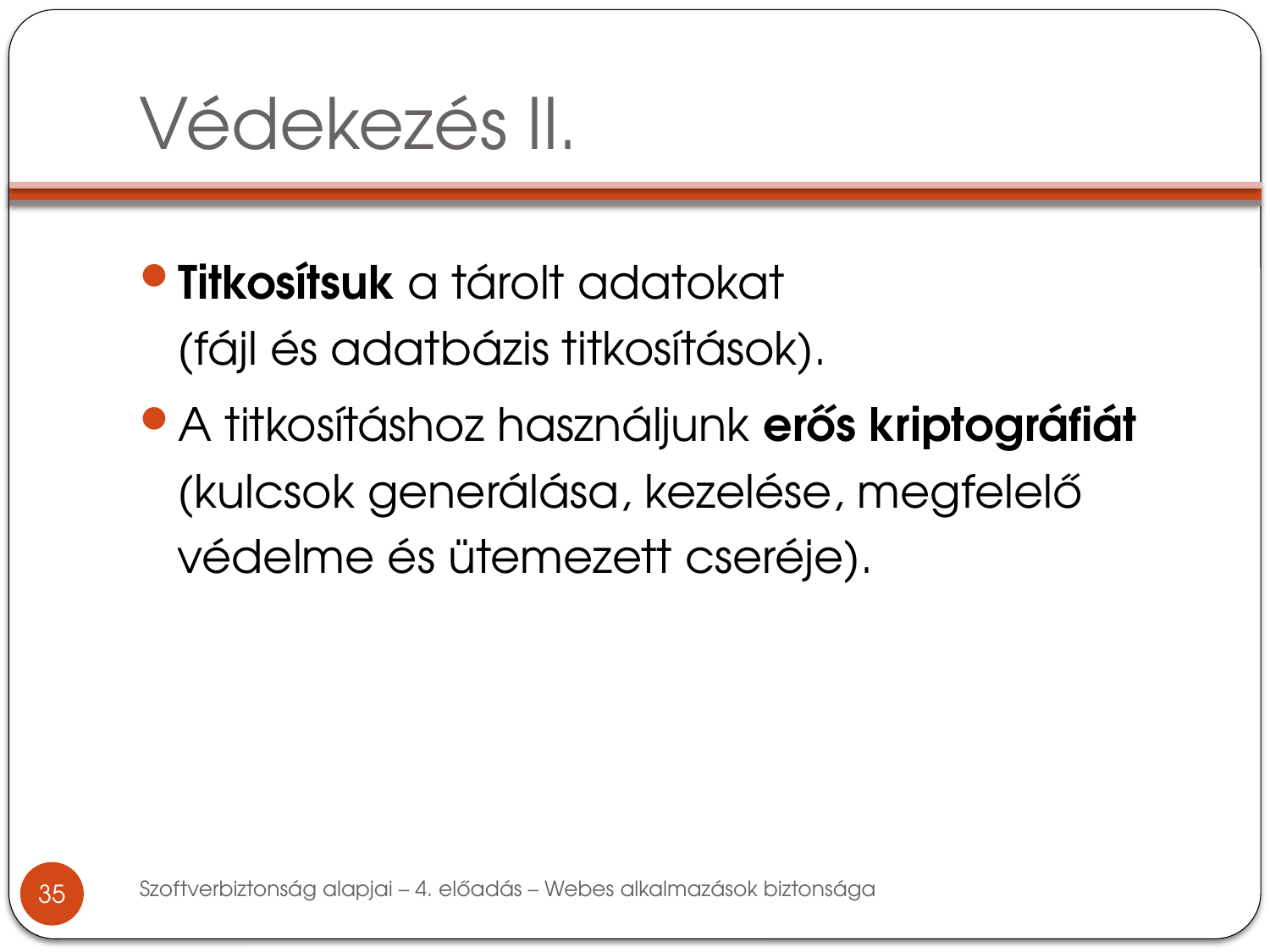

# Védekezés II.
Titkosítsuk a tárolt adatokat
(fájl és adatbázis titkosítások).
A titkosításhoz használjunk erős kriptográfiát
(kulcsok generálása, kezelése, megfelelő védelme és ütemezett cseréje).
Szoftverbiztonság alapjai – 4. előadás – Webes alkalmazások biztonsága
35